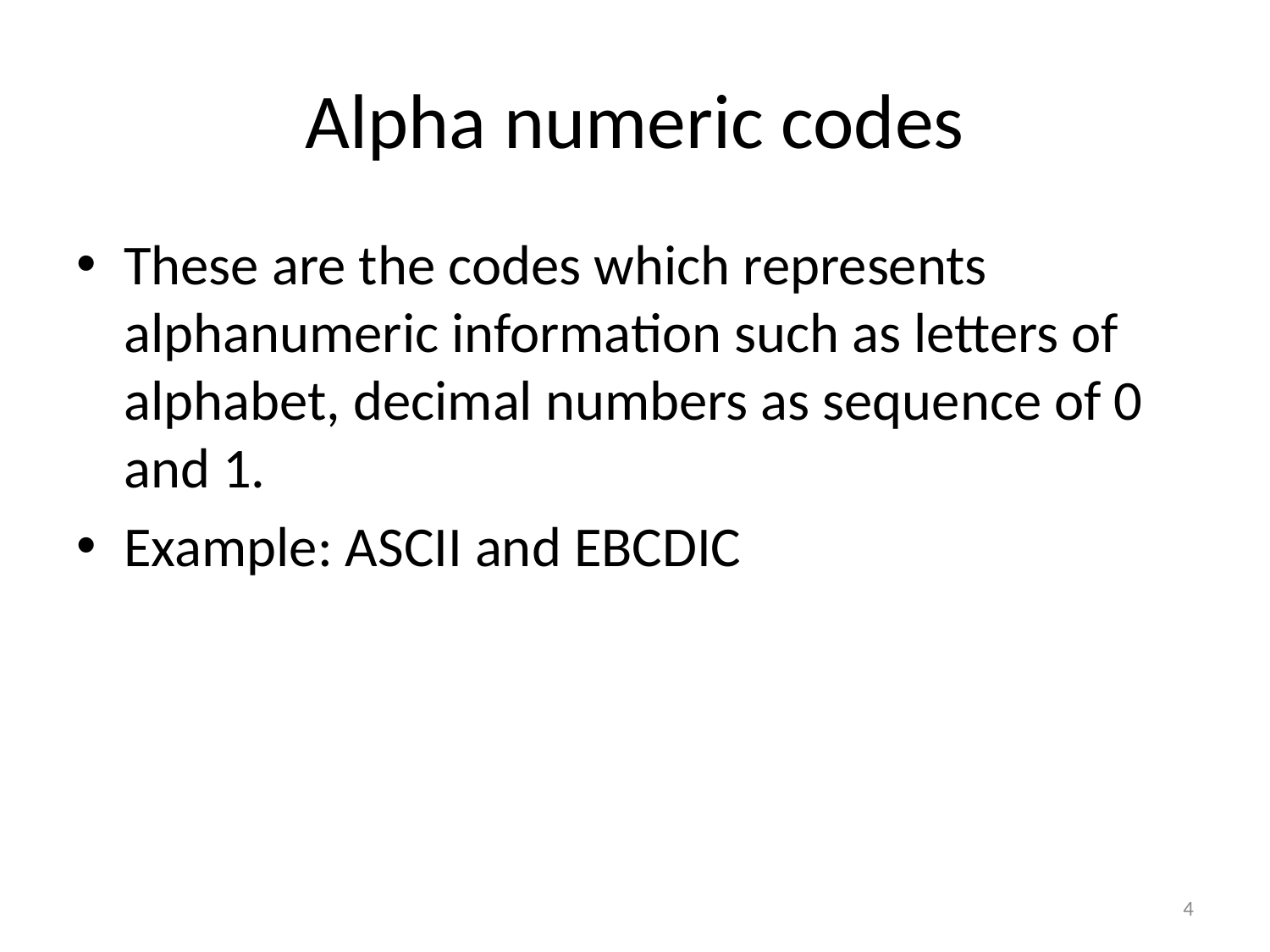

# Alpha numeric codes
These are the codes which represents alphanumeric information such as letters of alphabet, decimal numbers as sequence of 0 and 1.
Example: ASCII and EBCDIC
4